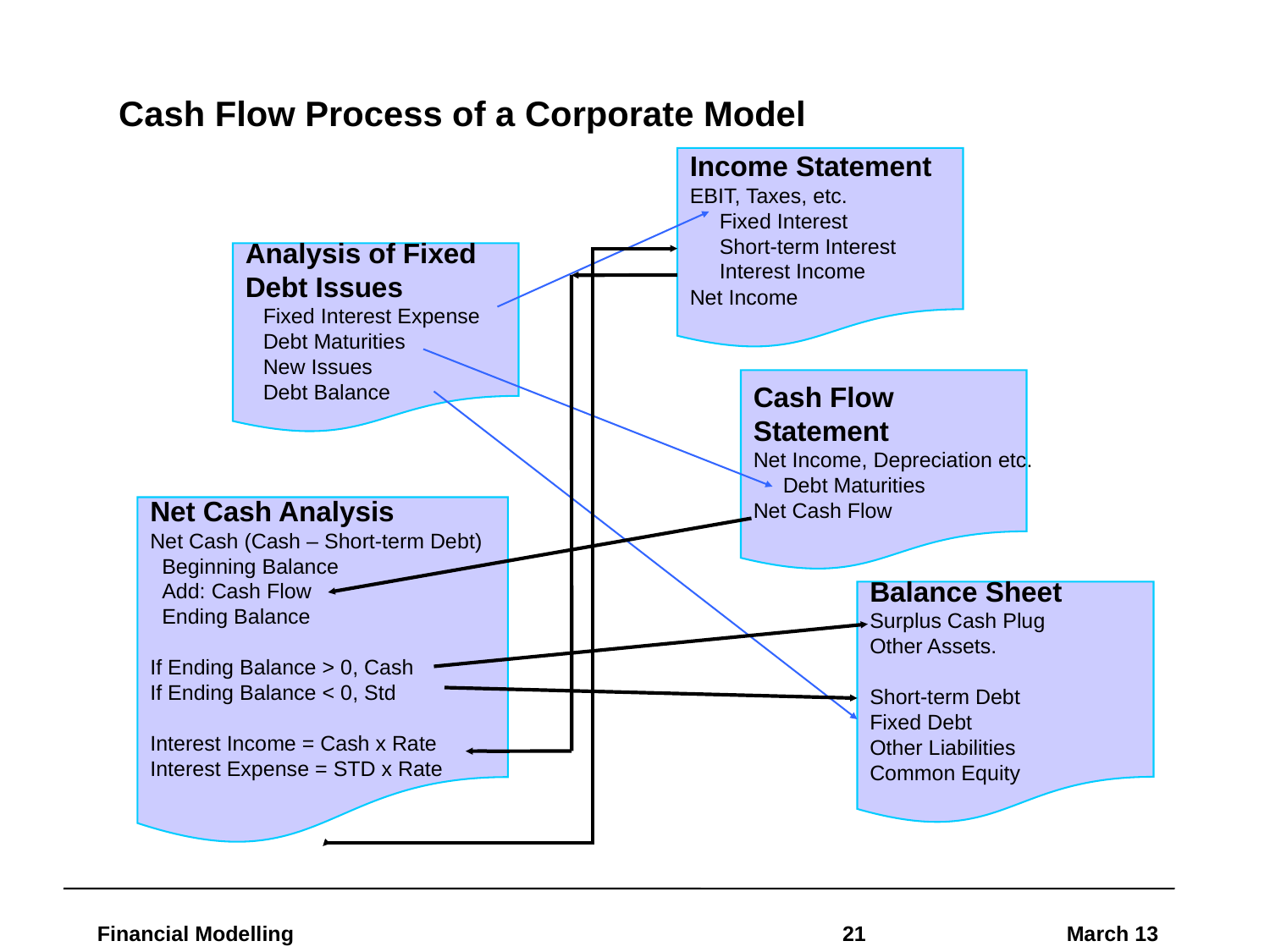

# Cash Flow Process of a Corporate Model
Income Statement
EBIT, Taxes, etc.
     Fixed Interest
     Short-term Interest
     Interest Income
Net Income

Analysis of Fixed
Debt Issues
   Fixed Interest Expense
   Debt Maturities
   New Issues
   Debt Balance

Cash Flow
Statement
Net Income, Depreciation etc.
     Debt Maturities
Net Cash Flow

Net Cash Analysis
Net Cash (Cash – Short-term Debt)
  Beginning Balance
  Add: Cash Flow
  Ending Balance

If Ending Balance > 0, Cash
If Ending Balance < 0, Std

Interest Income = Cash x Rate
Interest Expense = STD x Rate

Balance Sheet
Surplus Cash Plug
Other Assets.

Short-term Debt
Fixed Debt
Other Liabilities
Common Equity